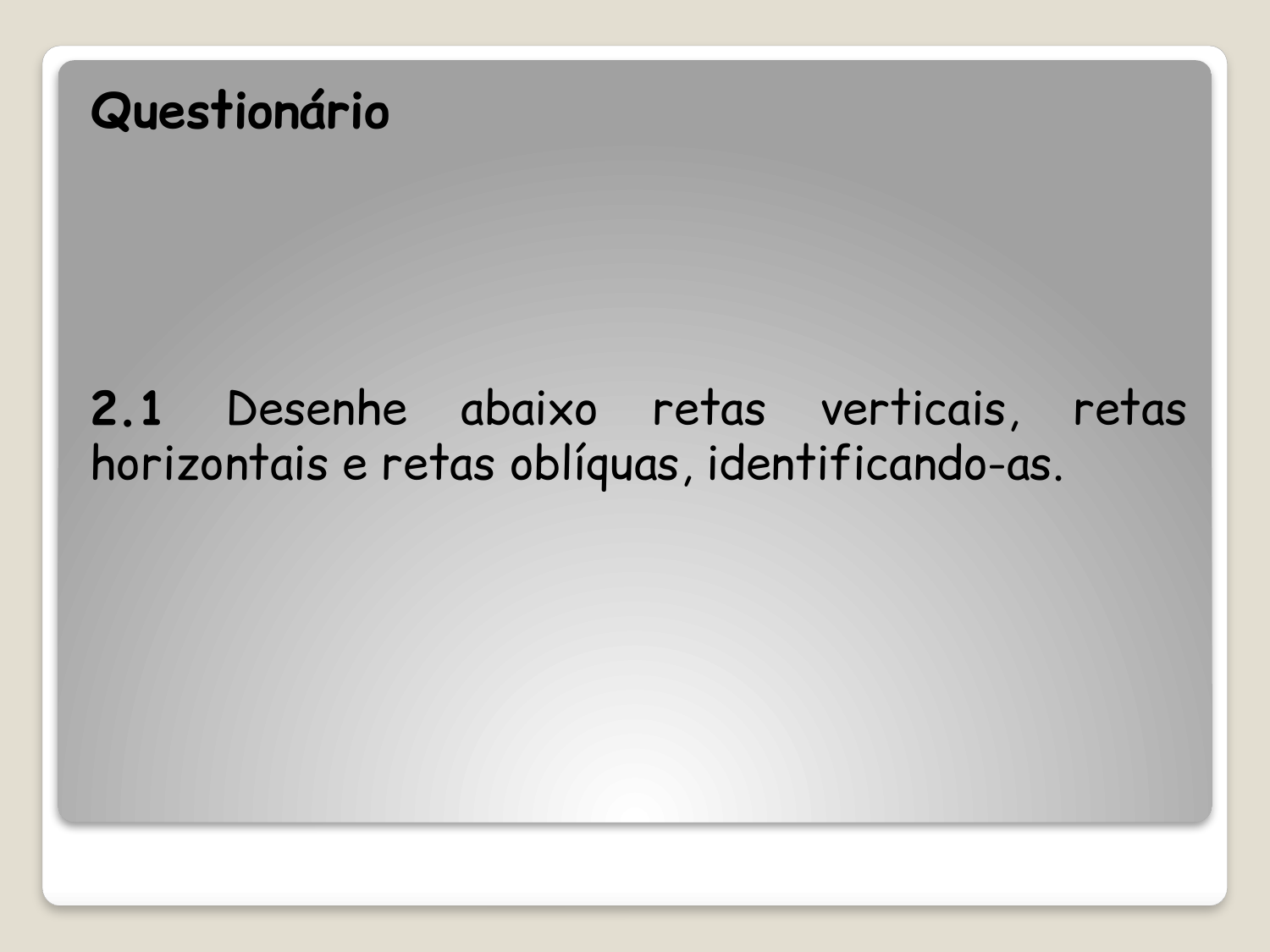

Questionário
2.1 Desenhe abaixo retas verticais, retas horizontais e retas oblíquas, identificando-as.